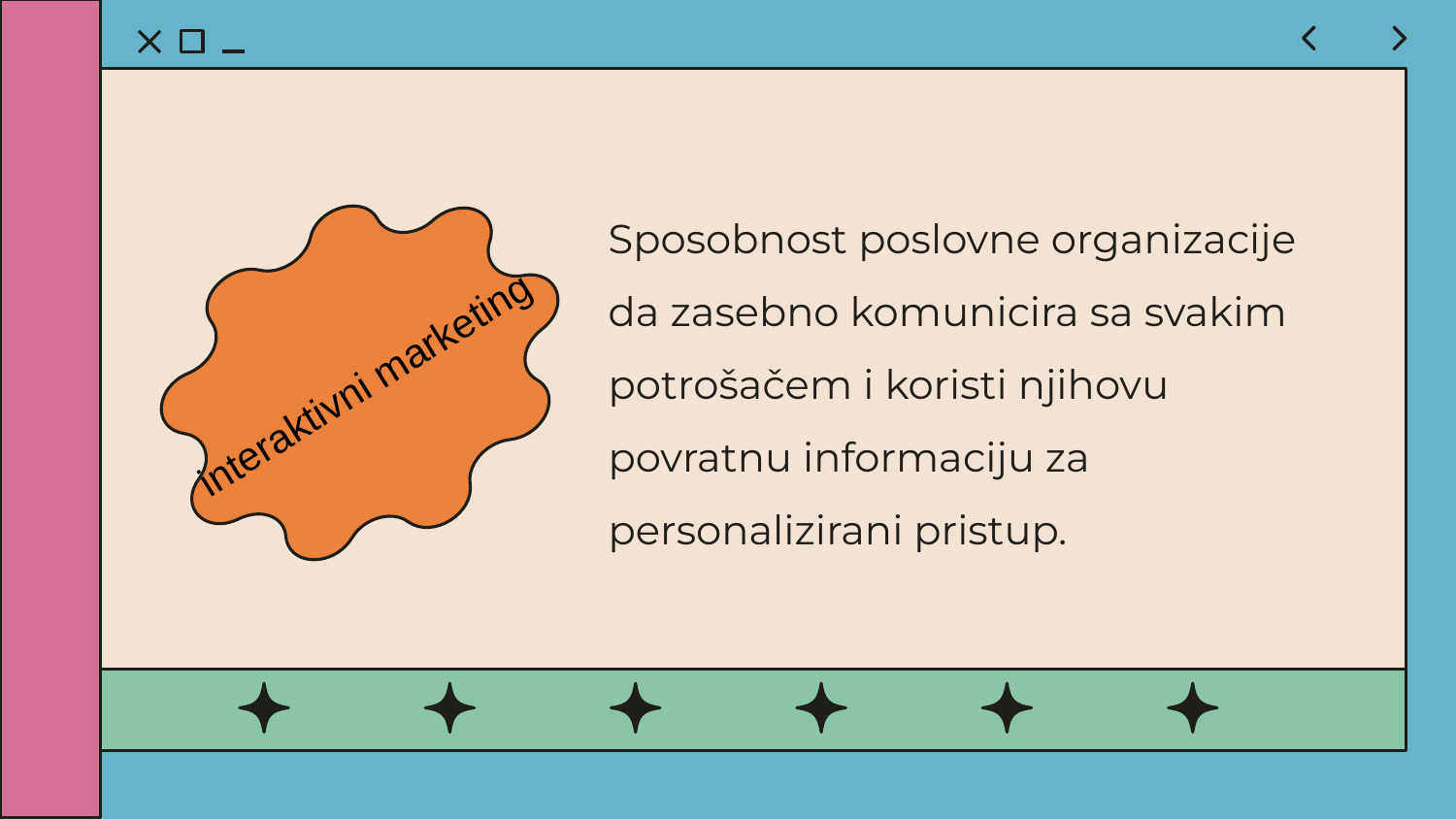

interaktivni marketing
Sposobnost poslovne organizacije da zasebno komunicira sa svakim potrošačem i koristi njihovu povratnu informaciju za personalizirani pristup.